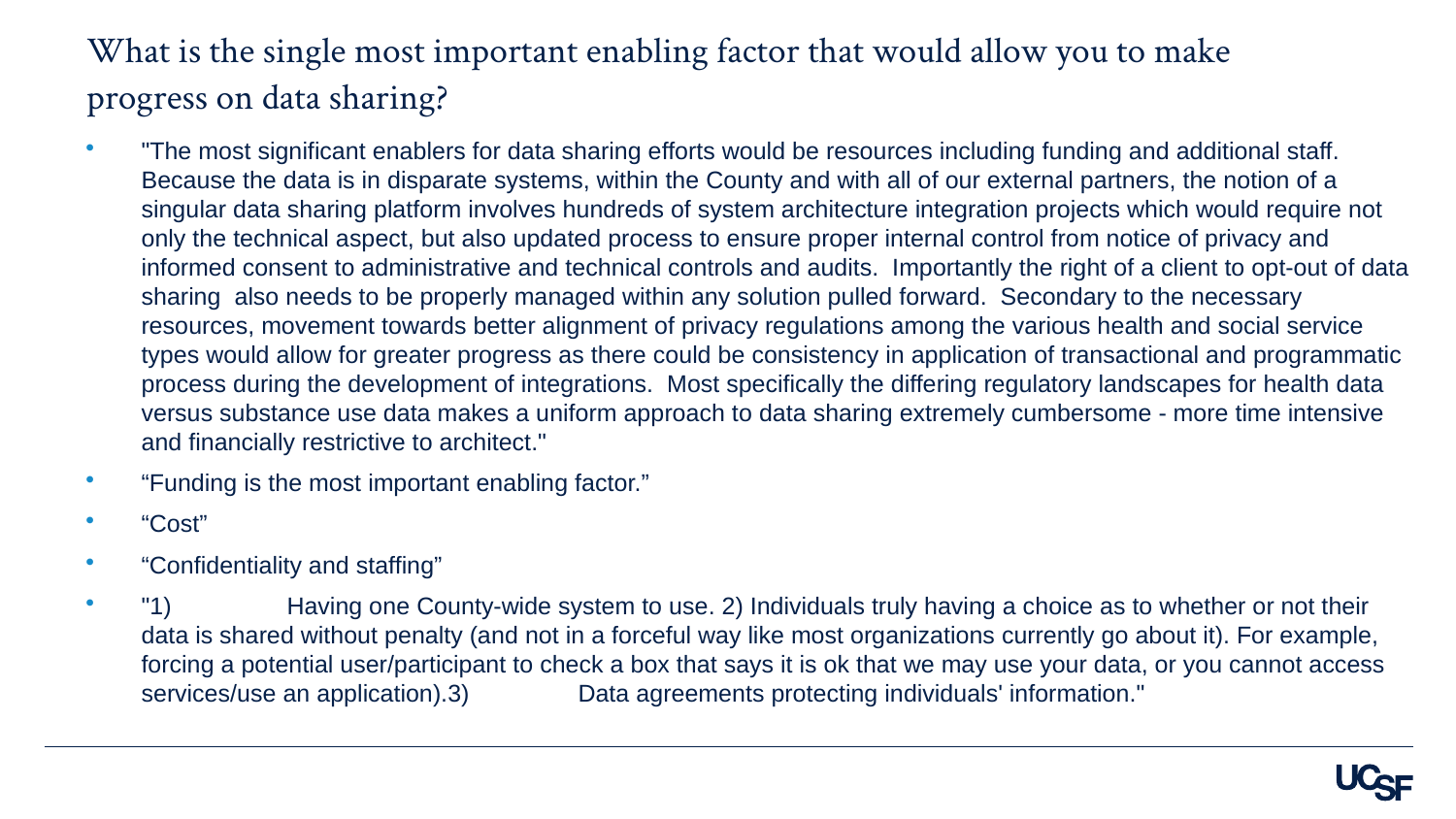

# What is the single most important enabling factor that would allow you to make progress on data sharing?
"The most significant enablers for data sharing efforts would be resources including funding and additional staff.  Because the data is in disparate systems, within the County and with all of our external partners, the notion of a singular data sharing platform involves hundreds of system architecture integration projects which would require not only the technical aspect, but also updated process to ensure proper internal control from notice of privacy and informed consent to administrative and technical controls and audits.  Importantly the right of a client to opt-out of data sharing  also needs to be properly managed within any solution pulled forward.  Secondary to the necessary resources, movement towards better alignment of privacy regulations among the various health and social service types would allow for greater progress as there could be consistency in application of transactional and programmatic process during the development of integrations.  Most specifically the differing regulatory landscapes for health data versus substance use data makes a uniform approach to data sharing extremely cumbersome - more time intensive and financially restrictive to architect."
“Funding is the most important enabling factor.”
“Cost”
“Confidentiality and staffing”
"1)	Having one County-wide system to use. 2) Individuals truly having a choice as to whether or not their data is shared without penalty (and not in a forceful way like most organizations currently go about it). For example, forcing a potential user/participant to check a box that says it is ok that we may use your data, or you cannot access services/use an application).3)	Data agreements protecting individuals' information."